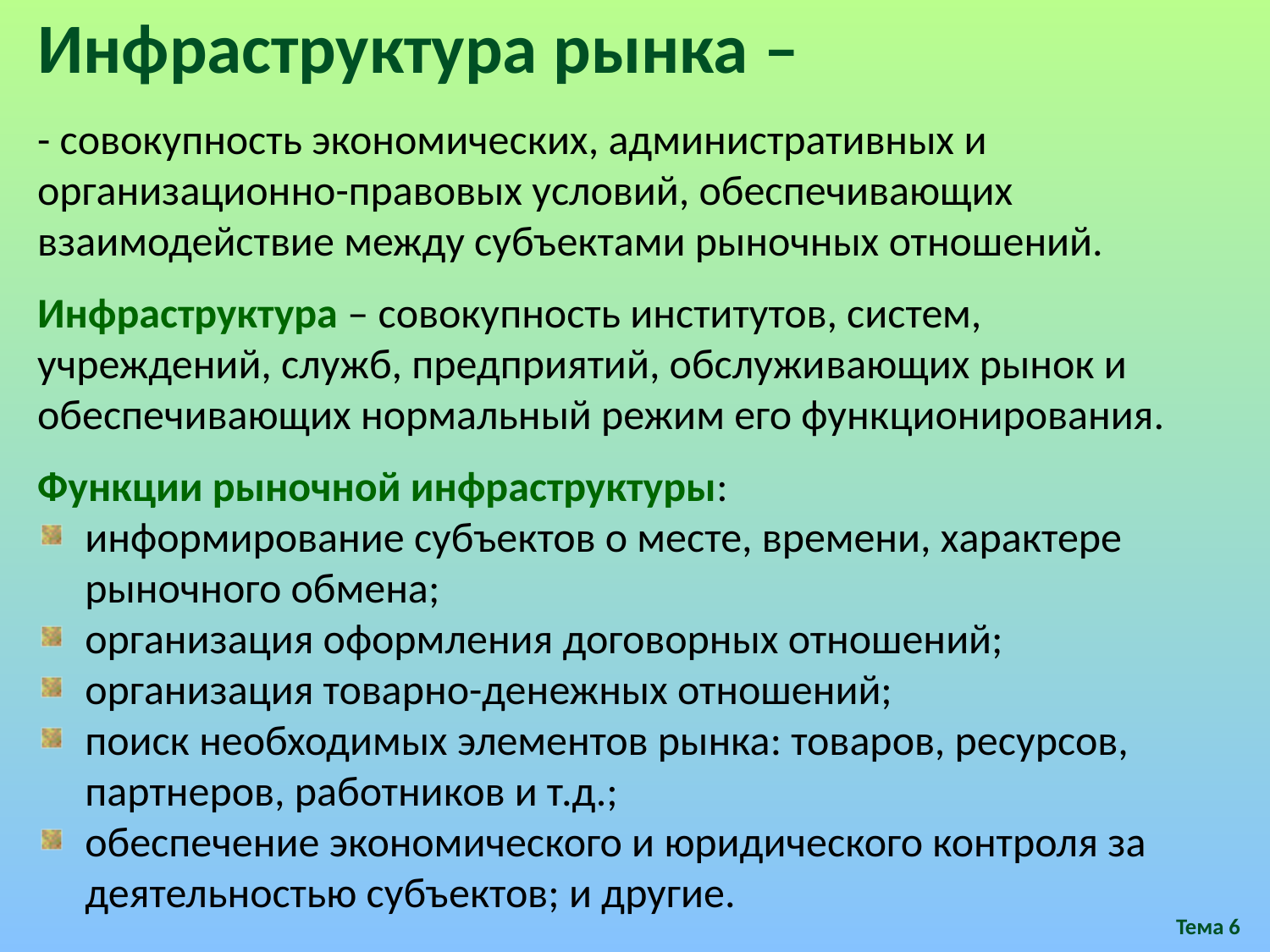

Инфраструктура рынка –
- совокупность экономических, административных и организационно-правовых условий, обеспечивающих взаимодействие между субъектами рыночных отношений.

Инфраструктура – совокупность институтов, систем, учреждений, служб, предприятий, обслужи­вающих рынок и обеспечивающих нормальный режим его функ­ционирования.

Функции рыночной инфраструктуры:
информирование субъектов о месте, времени, характере рыночного обмена;
организация оформления договорных отношений;
организация товарно-денежных отношений;
поиск необходимых элементов рынка: товаров, ресурсов, партнеров, работников и т.д.;
обеспечение экономического и юридического контроля за деятельностью субъектов; и другие.

Тема 6